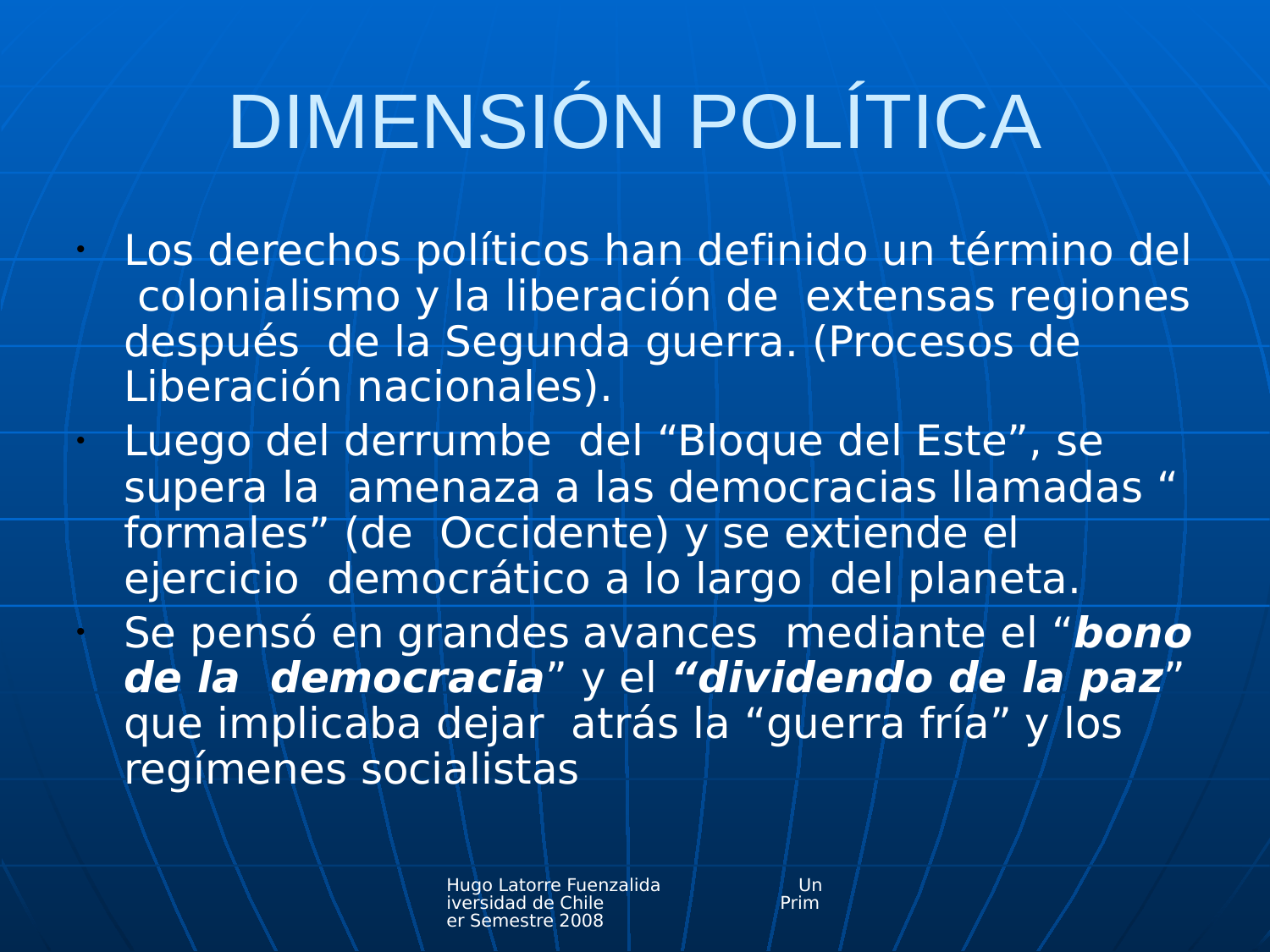

# DIMENSIÓN POLÍTICA
Los derechos políticos han definido un término del  colonialismo y la liberación de  extensas regiones después  de la Segunda guerra. (Procesos de Liberación nacionales).
Luego del derrumbe  del “Bloque del Este”, se supera la  amenaza a las democracias llamadas “ formales” (de  Occidente) y se extiende el ejercicio  democrático a lo largo  del planeta.
Se pensó en grandes avances  mediante el “bono de la  democracia” y el “dividendo de la paz” que implicaba dejar  atrás la “guerra fría” y los regímenes socialistas
Hugo Latorre Fuenzalida                         Universidad de Chile                                Primer Semestre 2008